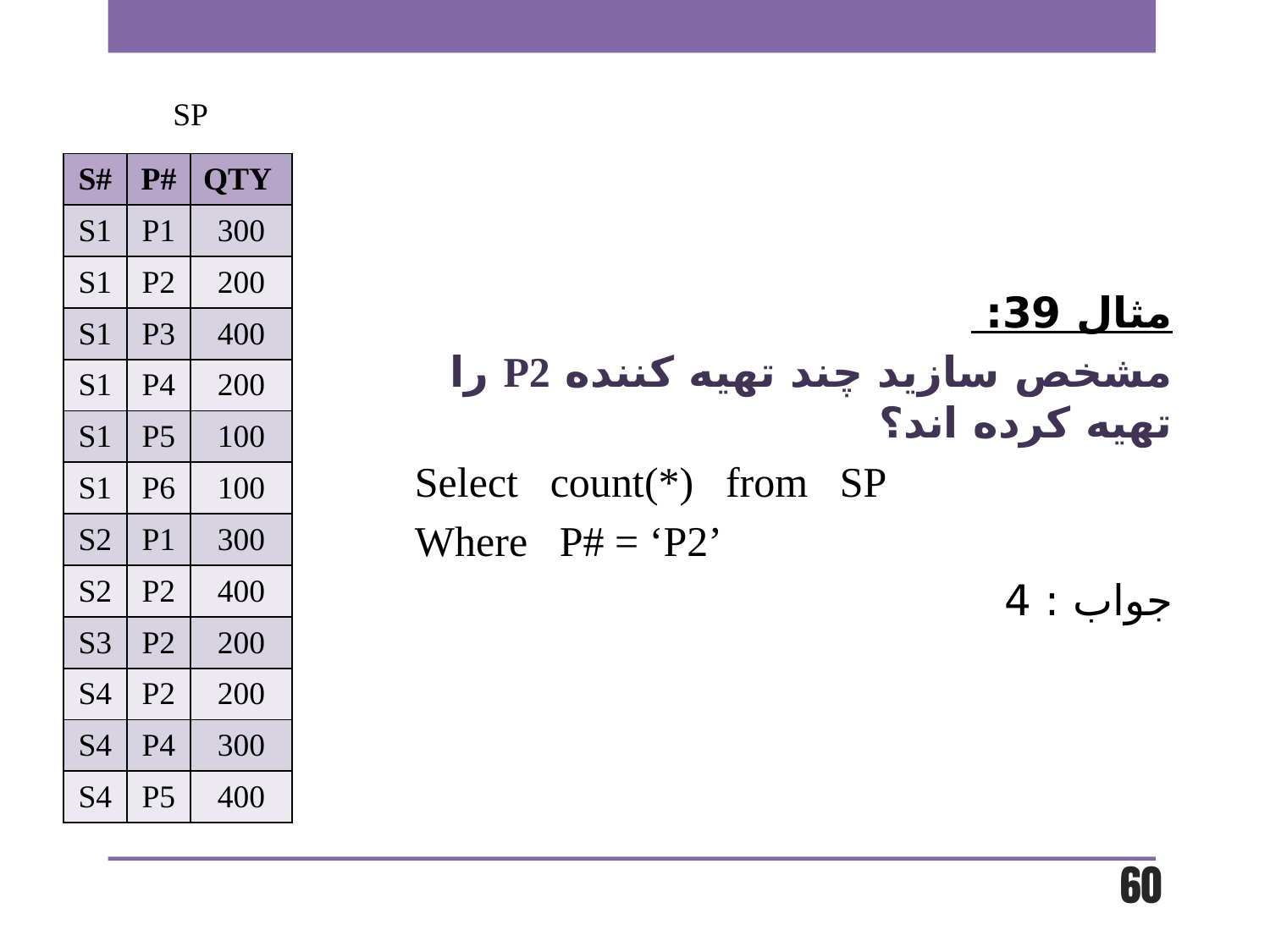

SP
| S# | P# | QTY |
| --- | --- | --- |
| S1 | P1 | 300 |
| S1 | P2 | 200 |
| S1 | P3 | 400 |
| S1 | P4 | 200 |
| S1 | P5 | 100 |
| S1 | P6 | 100 |
| S2 | P1 | 300 |
| S2 | P2 | 400 |
| S3 | P2 | 200 |
| S4 | P2 | 200 |
| S4 | P4 | 300 |
| S4 | P5 | 400 |
مثال 39:
مشخص سازید چند تهیه کننده P2 را تهیه کرده اند؟
Select   count(*)   from   SP
Where   P# = ‘P2’
جواب : 4

60